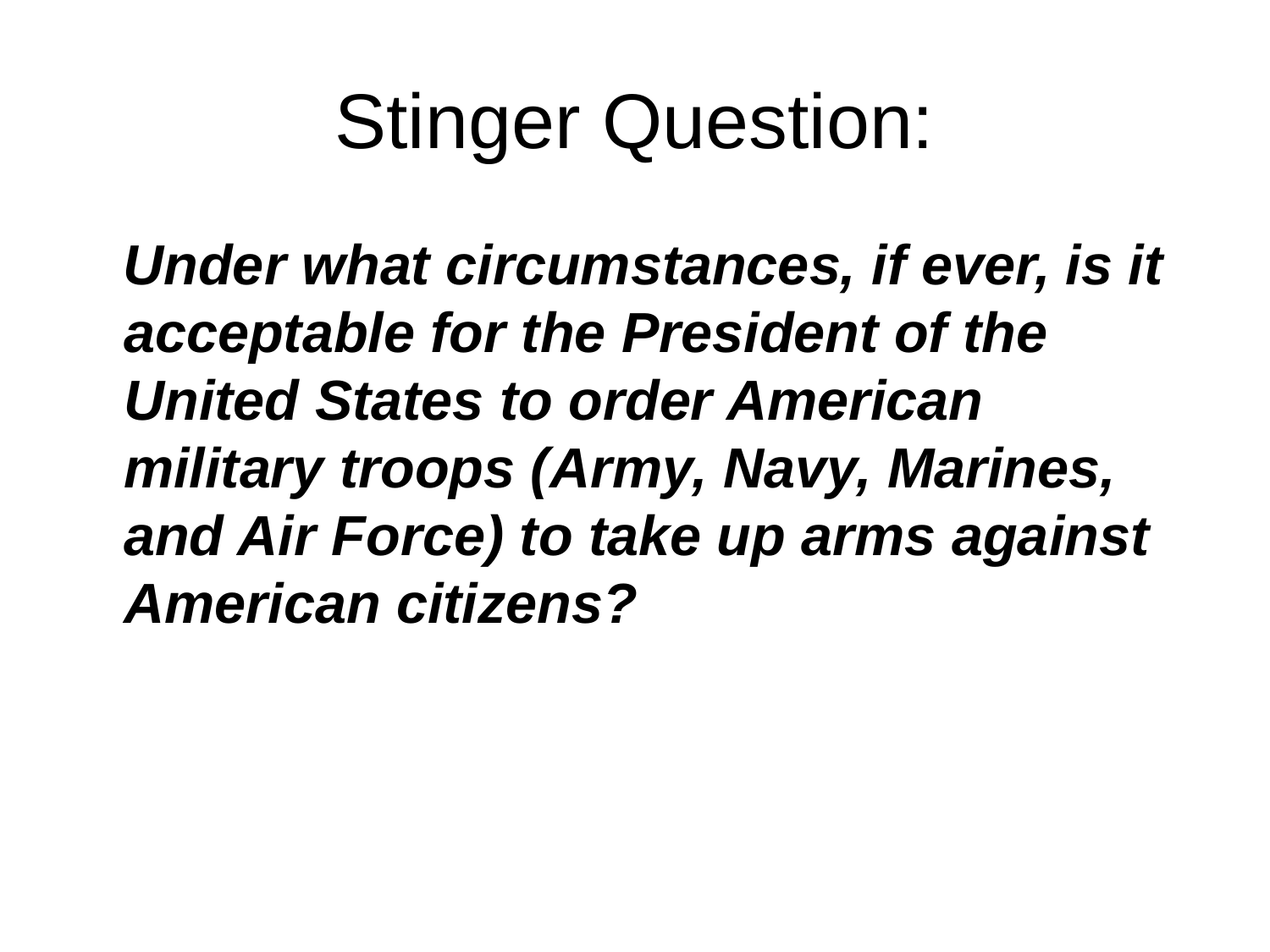

# Stinger Question:
   Under what circumstances, if ever, is it acceptable for the President of the United States to order American military troops (Army, Navy, Marines, and Air Force) to take up arms against American citizens?